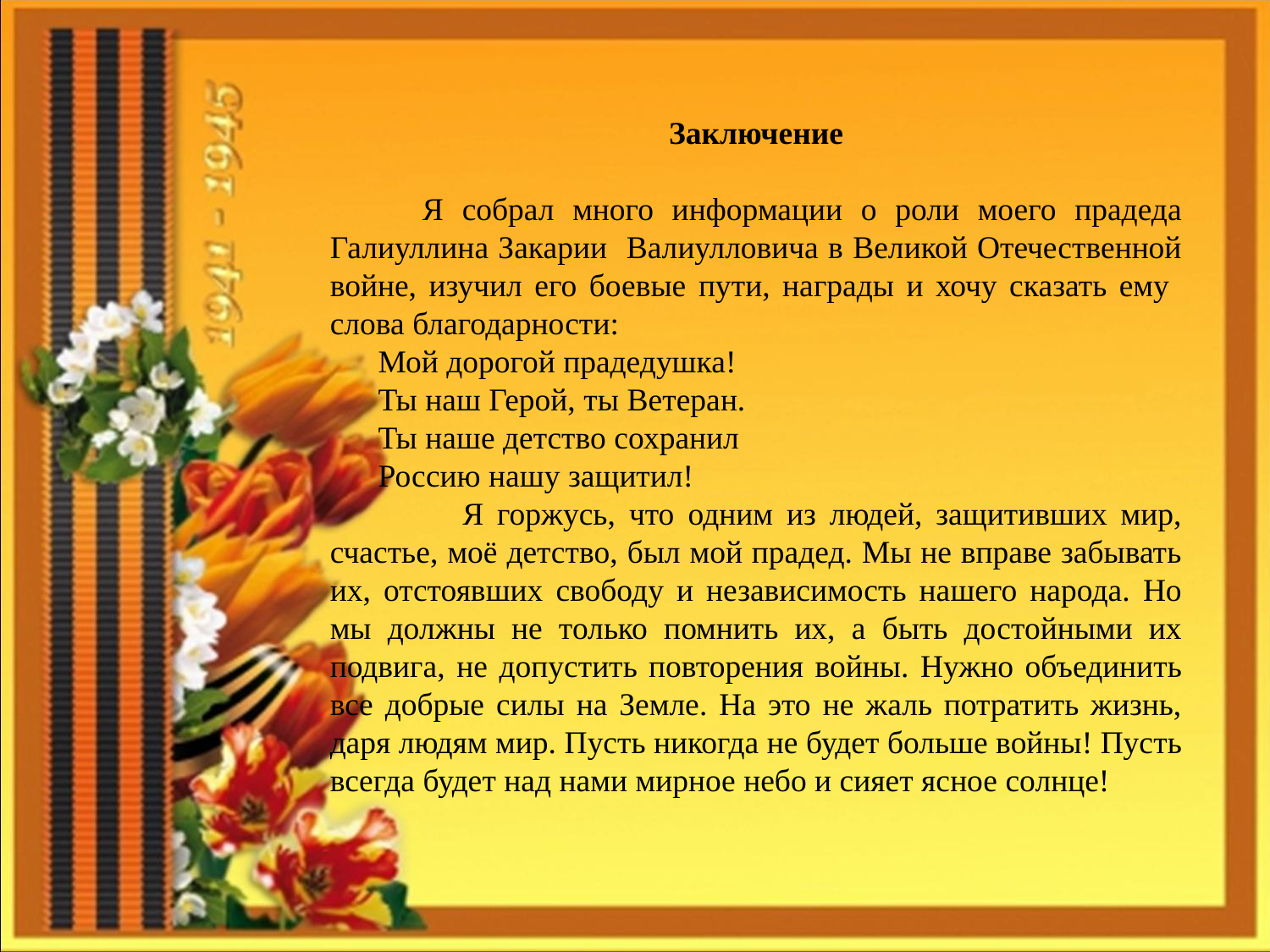

Заключение

     Я собрал много информации о роли моего прадеда Галиуллина Закарии  Валиулловича в Великой Отечественной войне, изучил его боевые пути, награды и хочу сказать ему  слова благодарности:
      Мой дорогой прадедушка!
      Ты наш Герой, ты Ветеран.
      Ты наше детство сохранил
      Россию нашу защитил!
 	Я горжусь, что одним из людей, защитивших мир, счастье, моё детство, был мой прадед. Мы не вправе забывать их, отстоявших свободу и независимость нашего народа. Но мы должны не только помнить их, а быть достойными их подвига, не допустить повторения войны. Нужно объединить все добрые силы на Земле. На это не жаль потратить жизнь, даря людям мир. Пусть никогда не будет больше войны! Пусть всегда будет над нами мирное небо и сияет ясное солнце!